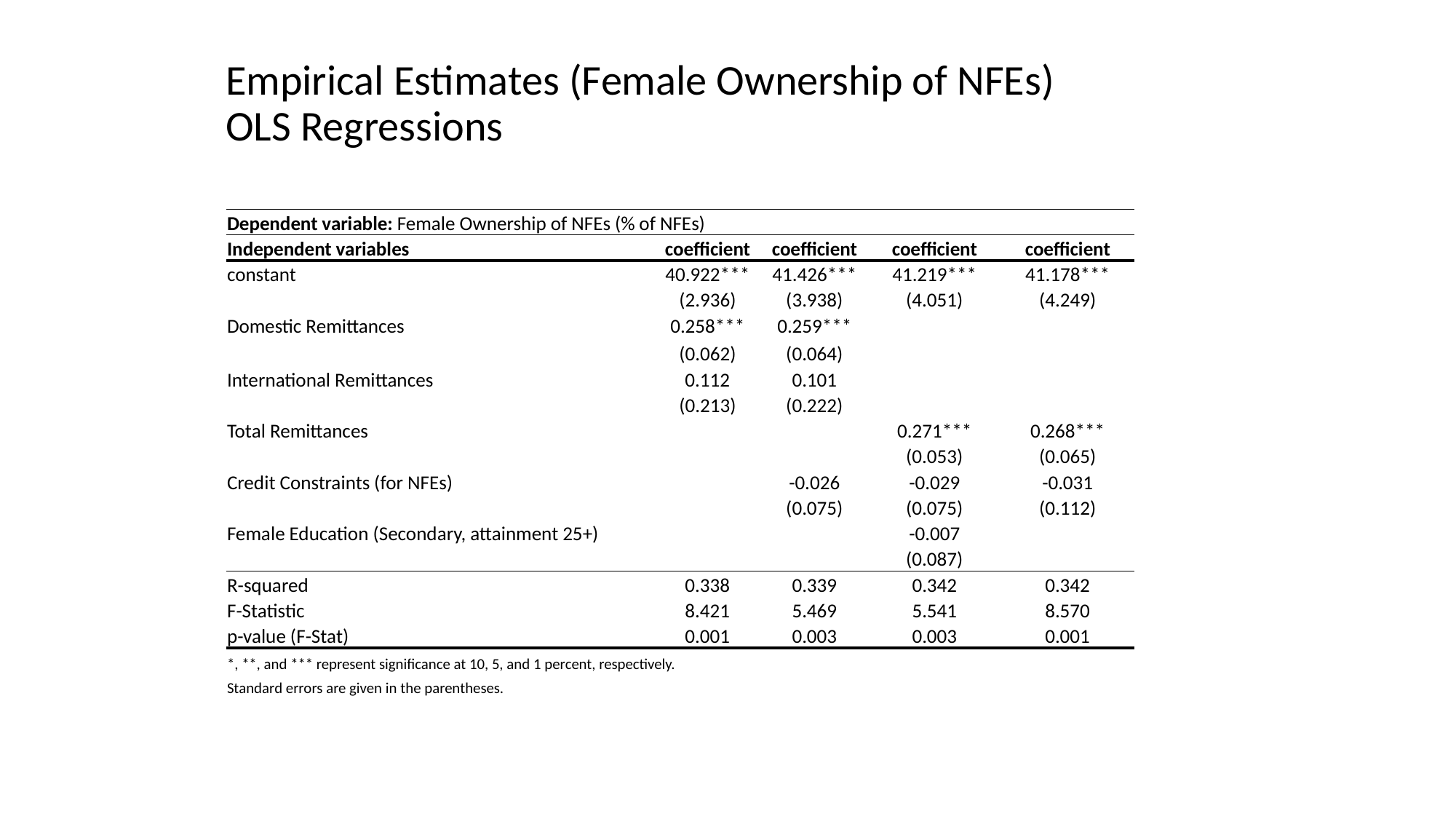

# Empirical Estimates (Female Ownership of NFEs) OLS Regressions
| Dependent variable: Female Ownership of NFEs (% of NFEs) |  |  |  |  |
| --- | --- | --- | --- | --- |
| Independent variables | coefficient | coefficient | coefficient | coefficient |
| constant | 40.922\*\*\* | 41.426\*\*\* | 41.219\*\*\* | 41.178\*\*\* |
|  | (2.936) | (3.938) | (4.051) | (4.249) |
| Domestic Remittances | 0.258\*\*\* | 0.259\*\*\* |  |  |
|  | (0.062) | (0.064) |  |  |
| International Remittances | 0.112 | 0.101 |  |  |
|  | (0.213) | (0.222) |  |  |
| Total Remittances |  |  | 0.271\*\*\* | 0.268\*\*\* |
|  |  |  | (0.053) | (0.065) |
| Credit Constraints (for NFEs) |  | -0.026 | -0.029 | -0.031 |
|  |  | (0.075) | (0.075) | (0.112) |
| Female Education (Secondary, attainment 25+) |  |  | -0.007 |  |
|  |  |  | (0.087) |  |
| R-squared | 0.338 | 0.339 | 0.342 | 0.342 |
| F-Statistic | 8.421 | 5.469 | 5.541 | 8.570 |
| p-value (F-Stat) | 0.001 | 0.003 | 0.003 | 0.001 |
| \*, \*\*, and \*\*\* represent significance at 10, 5, and 1 percent, respectively. |  |  |  |  |
| Standard errors are given in the parentheses. |  |  |  |  |